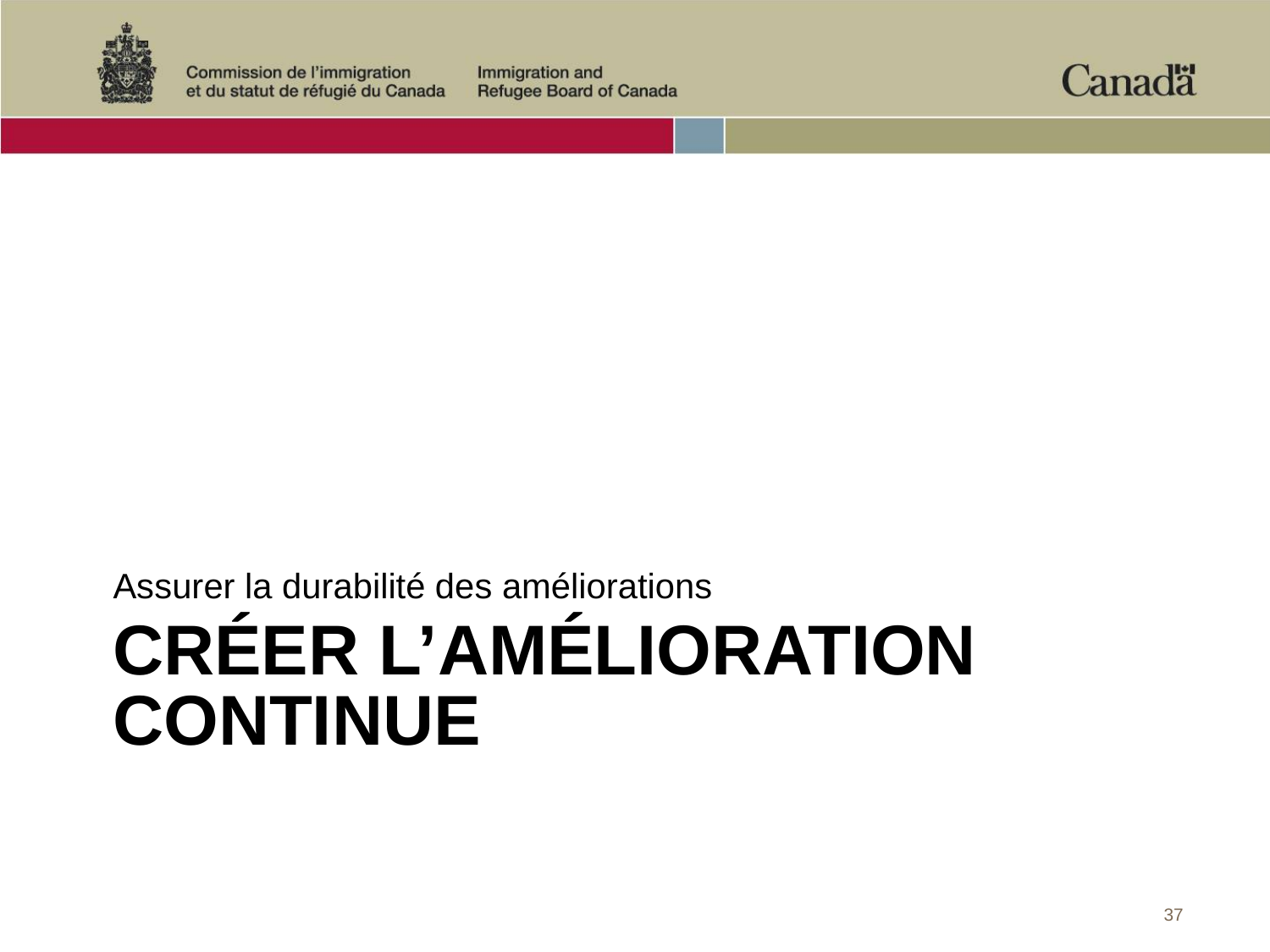

Assurer la durabilité des améliorations
# Créer l’amélioration continue
37